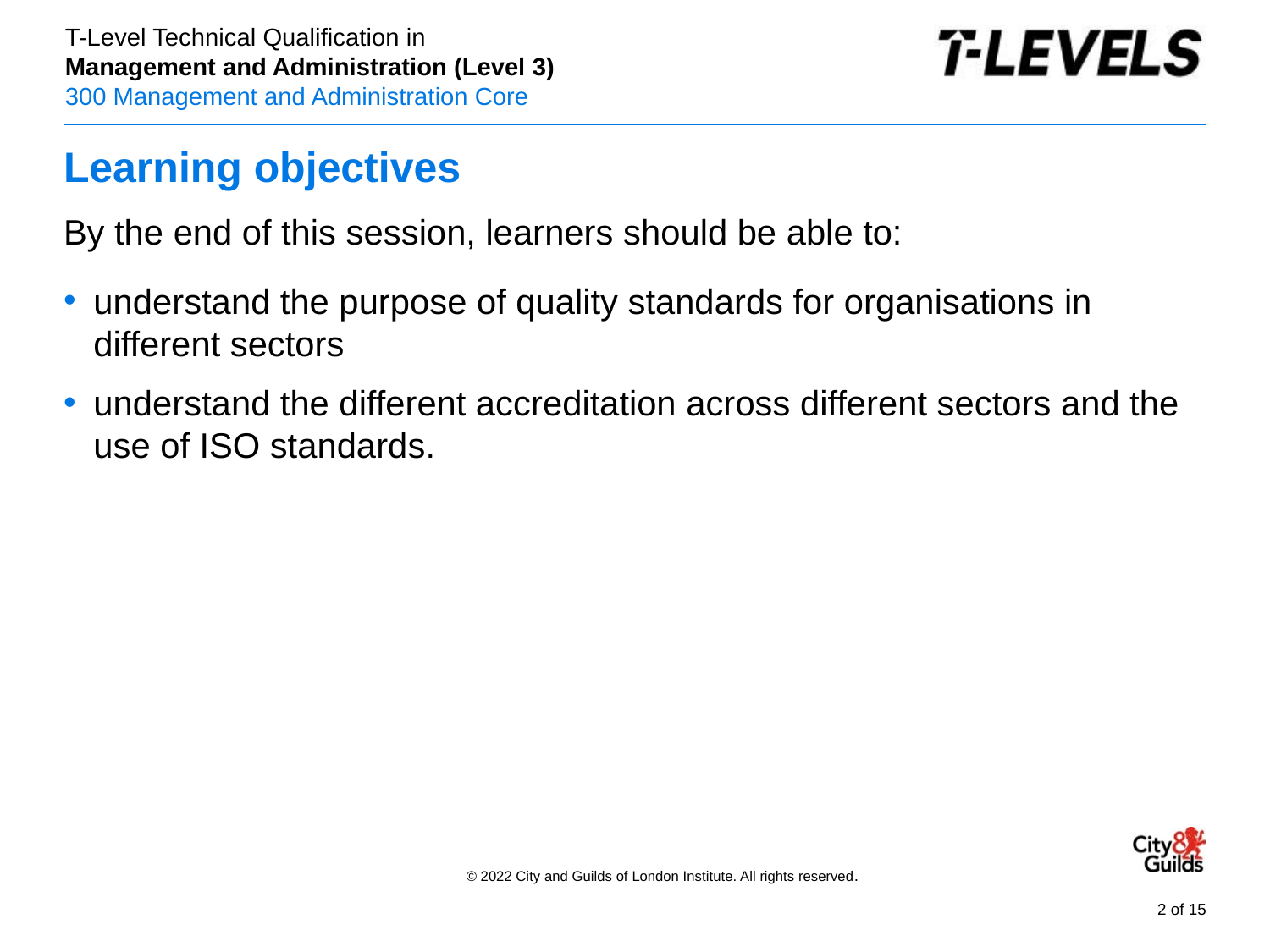

# Learning objectives
By the end of this session, learners should be able to:
understand the purpose of quality standards for organisations in different sectors
understand the different accreditation across different sectors and the use of ISO standards.